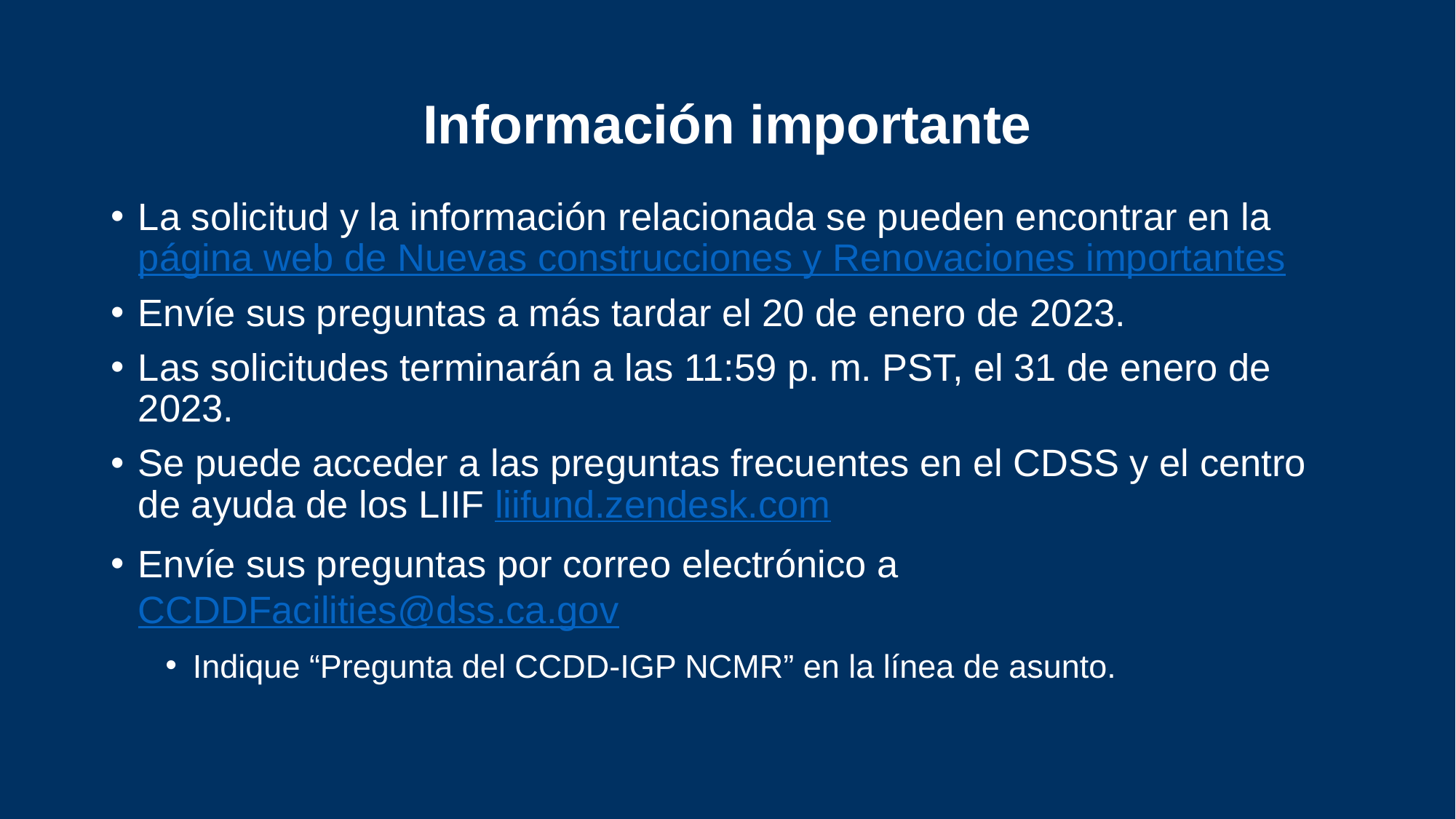

# Información importante
La solicitud y la información relacionada se pueden encontrar en la página web de Nuevas construcciones y Renovaciones importantes
Envíe sus preguntas a más tardar el 20 de enero de 2023.
Las solicitudes terminarán a las 11:59 p. m. PST, el 31 de enero de 2023.
Se puede acceder a las preguntas frecuentes en el CDSS y el centro de ayuda de los LIIF liifund.zendesk.com
Envíe sus preguntas por correo electrónico a CCDDFacilities@dss.ca.gov
Indique “Pregunta del CCDD-IGP NCMR” en la línea de asunto.